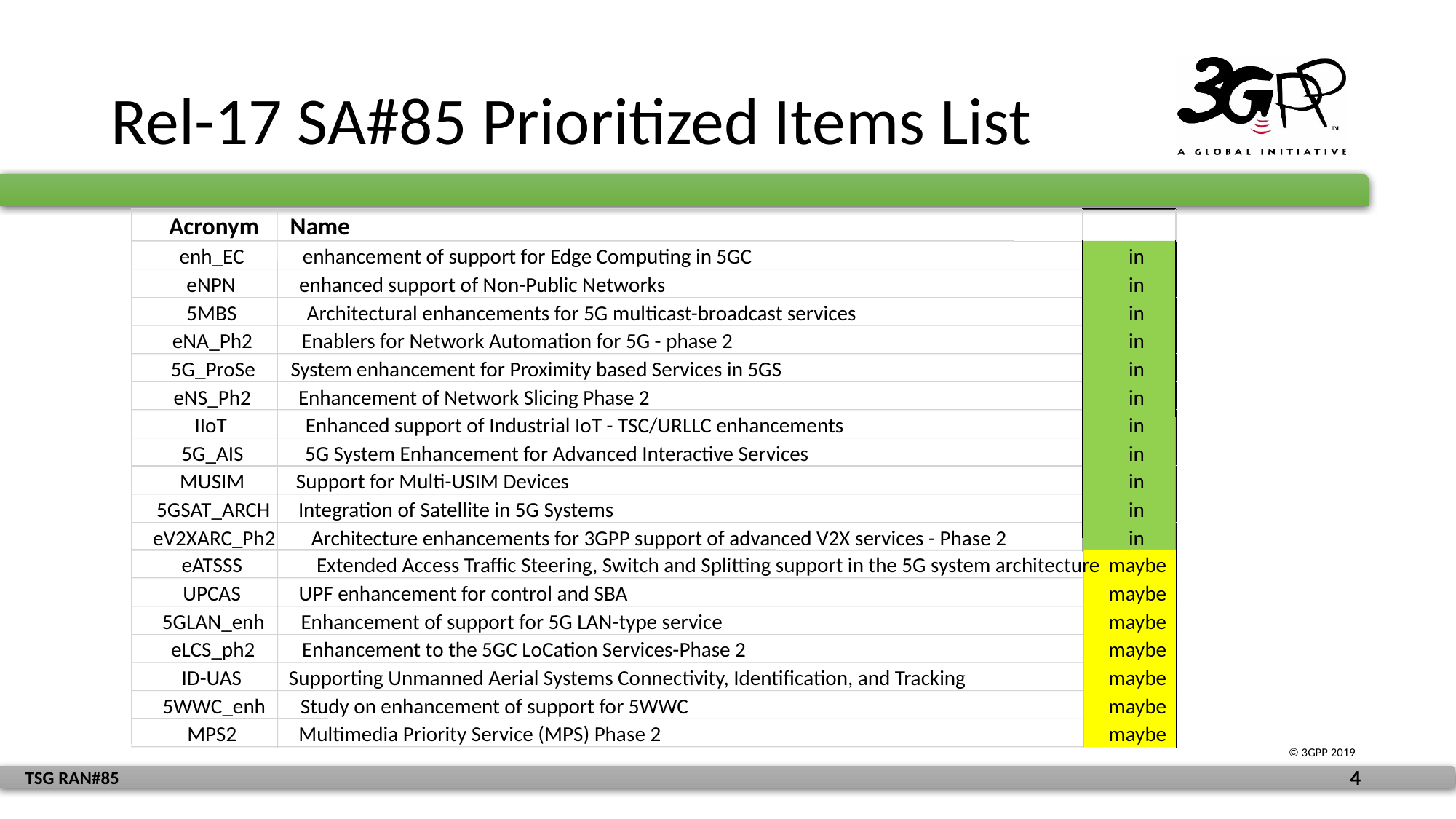

# Rel-17 SA#85 Prioritized Items List

Acronym
Name

enh_EC
enhancement of support for Edge Computing in 5GC
in

eNPN
enhanced support of Non-Public Networks
in

5MBS
Architectural enhancements for 5G multicast-broadcast services
in

eNA_Ph2
Enablers for Network Automation for 5G - phase 2
in

5G_ProSe
System enhancement for Proximity based Services in 5GS
in

eNS_Ph2
Enhancement of Network Slicing Phase 2
in

IIoT
Enhanced support of Industrial IoT - TSC/URLLC enhancements
in

5G_AIS
5G System Enhancement for Advanced Interactive Services
in

MUSIM
Support for Multi-USIM Devices
in

5GSAT_ARCH
Integration of Satellite in 5G Systems
in

eV2XARC_Ph2
Architecture enhancements for 3GPP support of advanced V2X services - Phase 2
in

eATSSS
Extended Access Traffic Steering, Switch and Splitting support in the 5G system architecture
maybe

UPCAS
UPF enhancement for control and SBA
maybe

5GLAN_enh
Enhancement of support for 5G LAN-type service
maybe

eLCS_ph2
Enhancement to the 5GC LoCation Services-Phase 2
maybe

ID-UAS
Supporting Unmanned Aerial Systems Connectivity, Identification, and Tracking
maybe

5WWC_enh
Study on enhancement of support for 5WWC
maybe

MPS2
Multimedia Priority Service (MPS) Phase 2
maybe